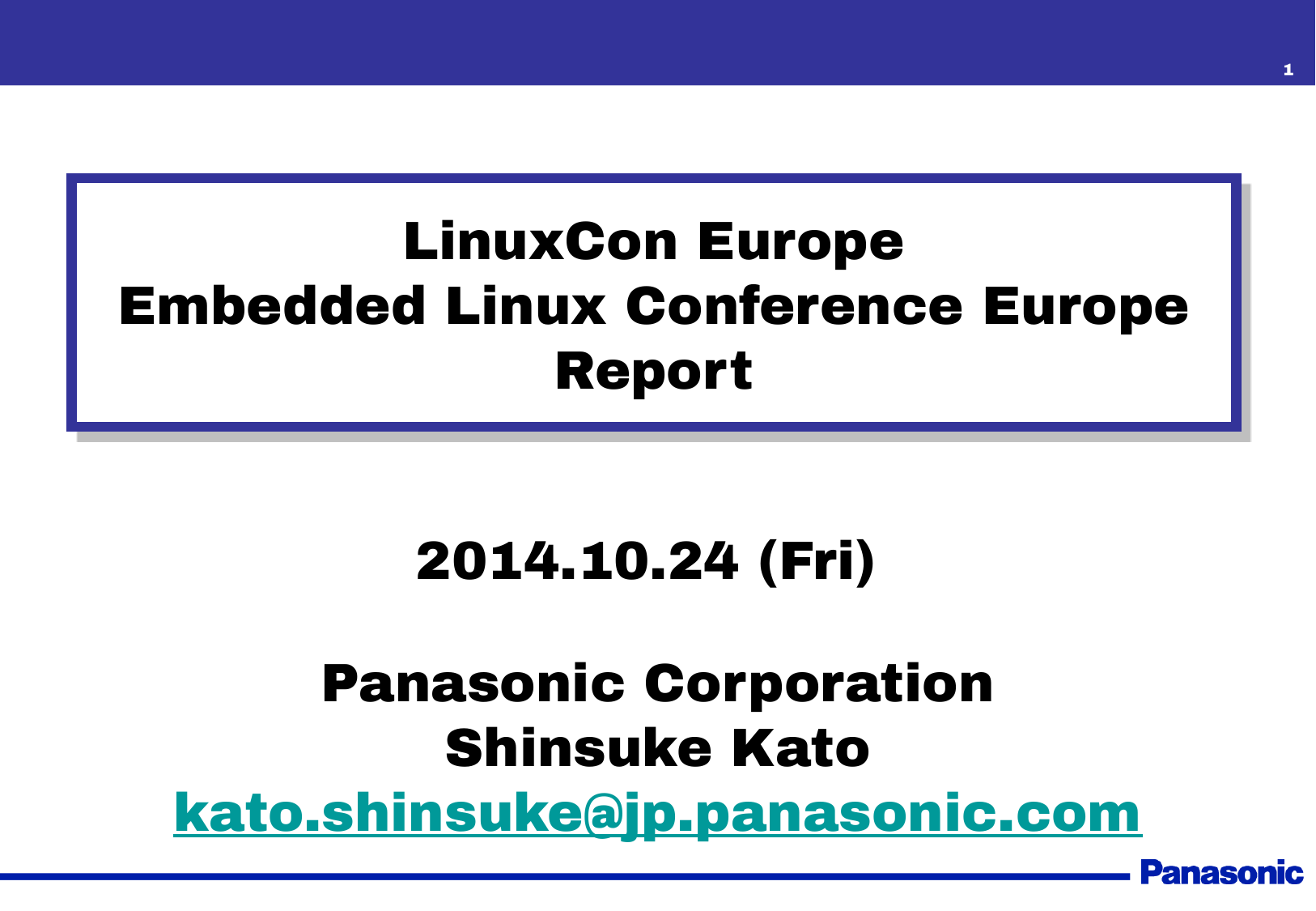

1
LinuxCon Europe
Embedded Linux Conference Europe
Report
2014.10.24 (Fri)
Panasonic Corporation
Shinsuke Kato
kato.shinsuke@jp.panasonic.com